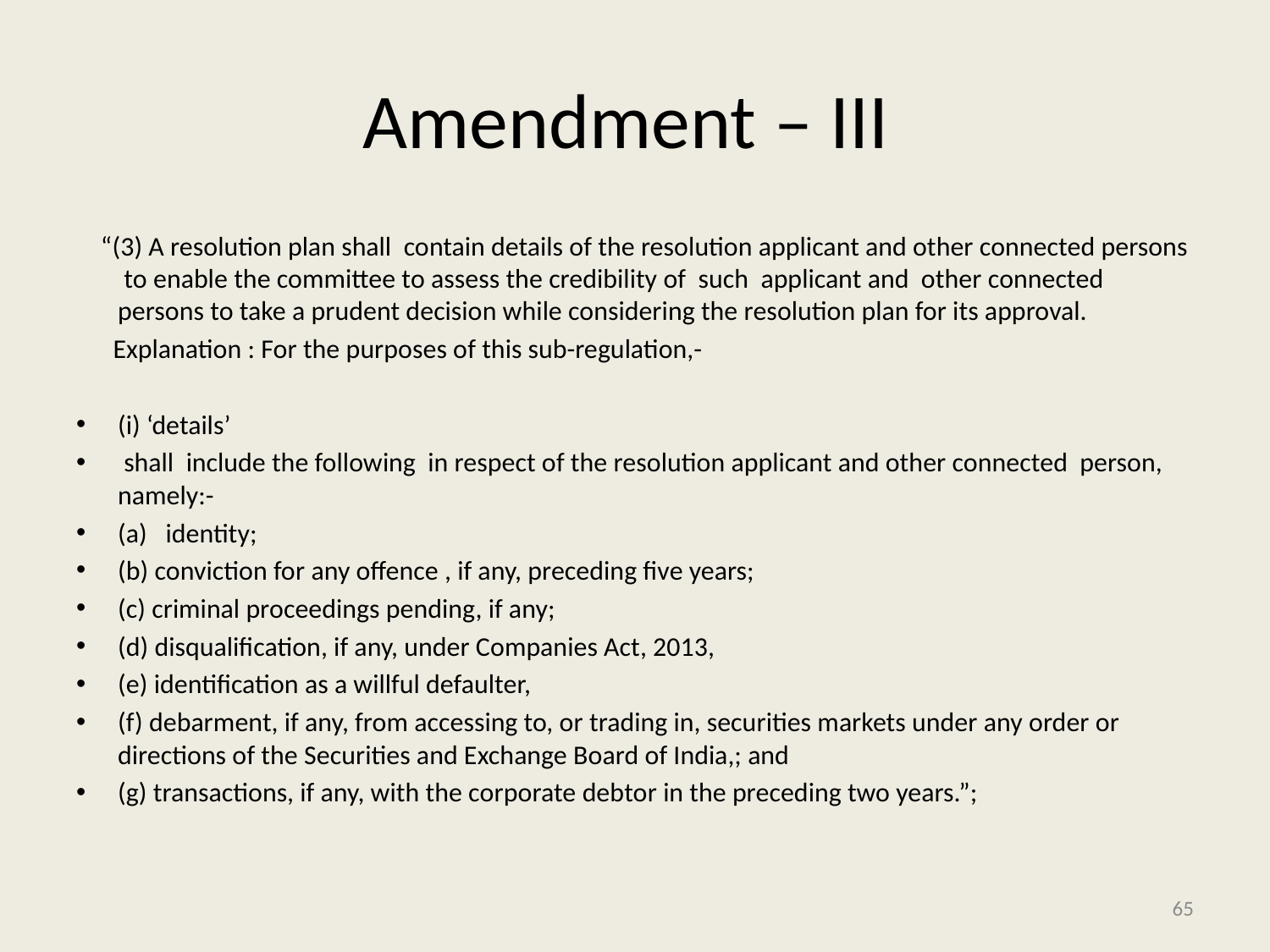

# Amendment – III
    “(3) A resolution plan shall  contain details of the resolution applicant and other connected persons  to enable the committee to assess the credibility of  such  applicant and  other connected persons to take a prudent decision while considering the resolution plan for its approval.
      Explanation : For the purposes of this sub-regulation,-

(i) ‘details’
 shall  include the following  in respect of the resolution applicant and other connected  person, namely:-
(a)   identity;
(b) conviction for any offence , if any, preceding five years;
(c) criminal proceedings pending, if any;
(d) disqualification, if any, under Companies Act, 2013,
(e) identification as a willful defaulter,
(f) debarment, if any, from accessing to, or trading in, securities markets under any order or directions of the Securities and Exchange Board of India,; and
(g) transactions, if any, with the corporate debtor in the preceding two years.”;
65